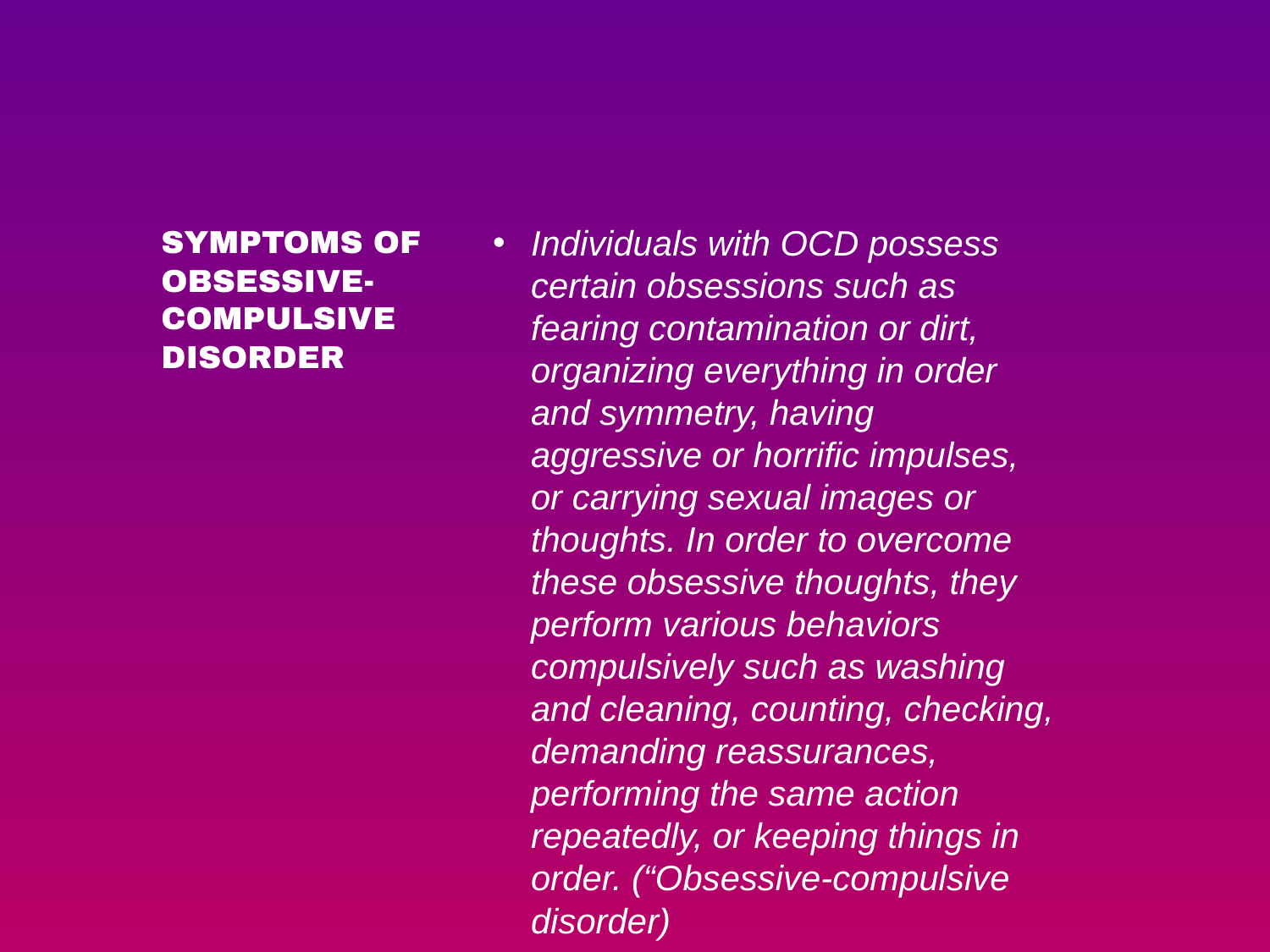

Individuals with OCD possess certain obsessions such as fearing contamination or dirt, organizing everything in order and symmetry, having aggressive or horrific impulses, or carrying sexual images or thoughts. In order to overcome these obsessive thoughts, they perform various behaviors compulsively such as washing and cleaning, counting, checking, demanding reassurances, performing the same action repeatedly, or keeping things in order. (“Obsessive-compulsive disorder)
# Symptoms of obsessive-compulsive disorder